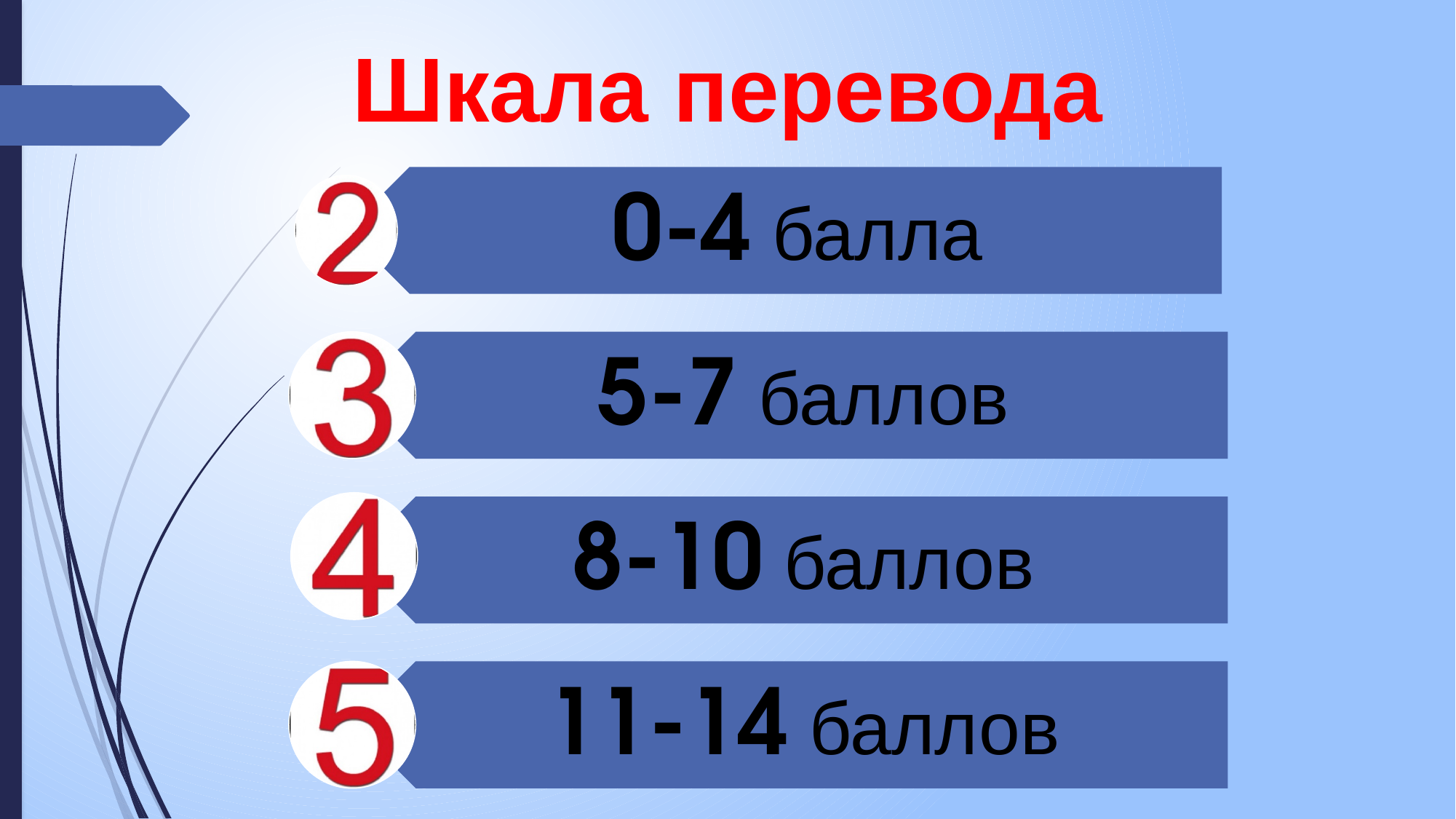

# Шкала перевода
0-4 балла
5-7 баллов
8-10 баллов
11-14 баллов